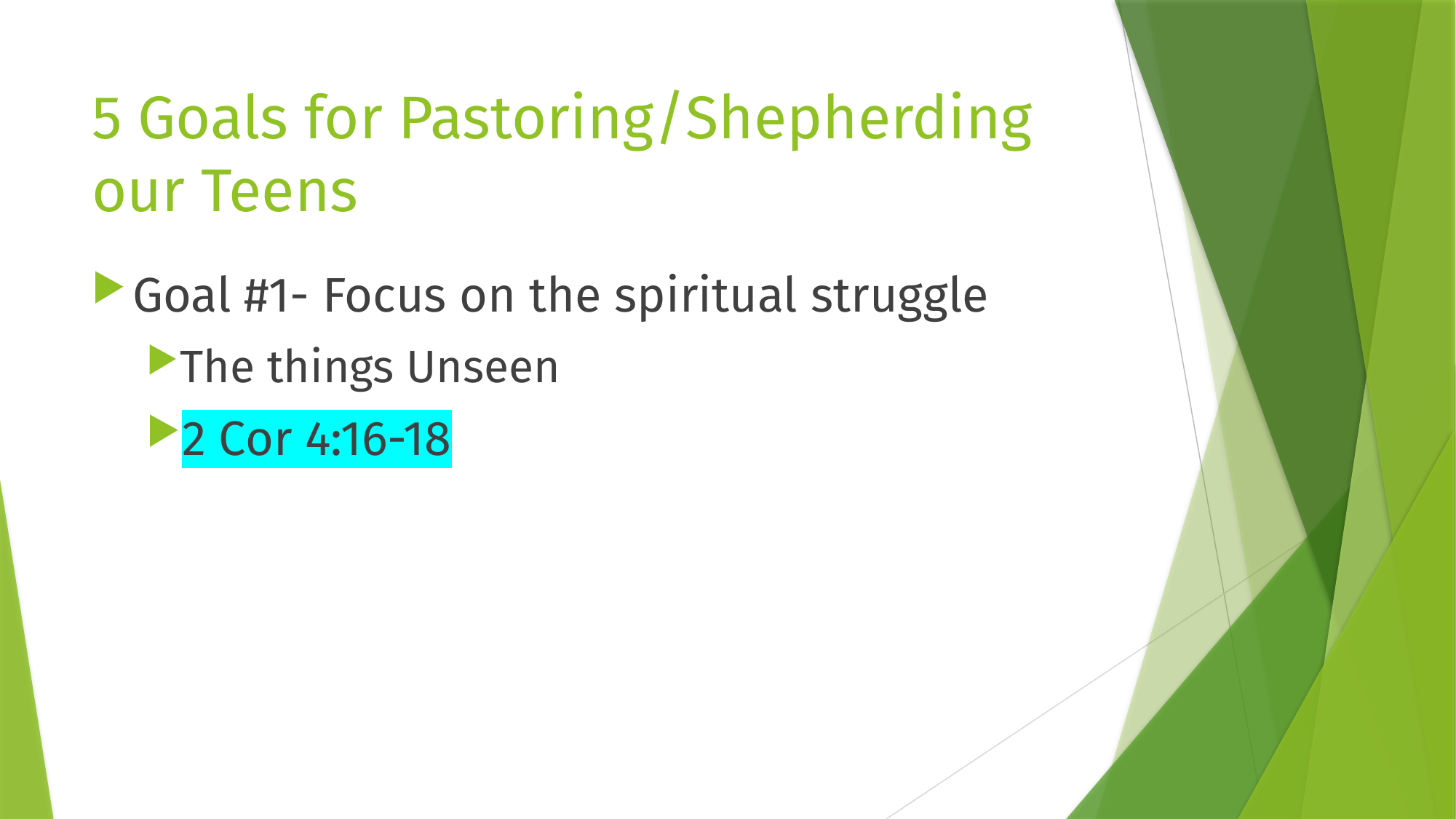

# 5 Goals for Pastoring/Shepherding our Teens
Goal #1- Focus on the spiritual struggle
The things Unseen
2 Cor 4:16-18